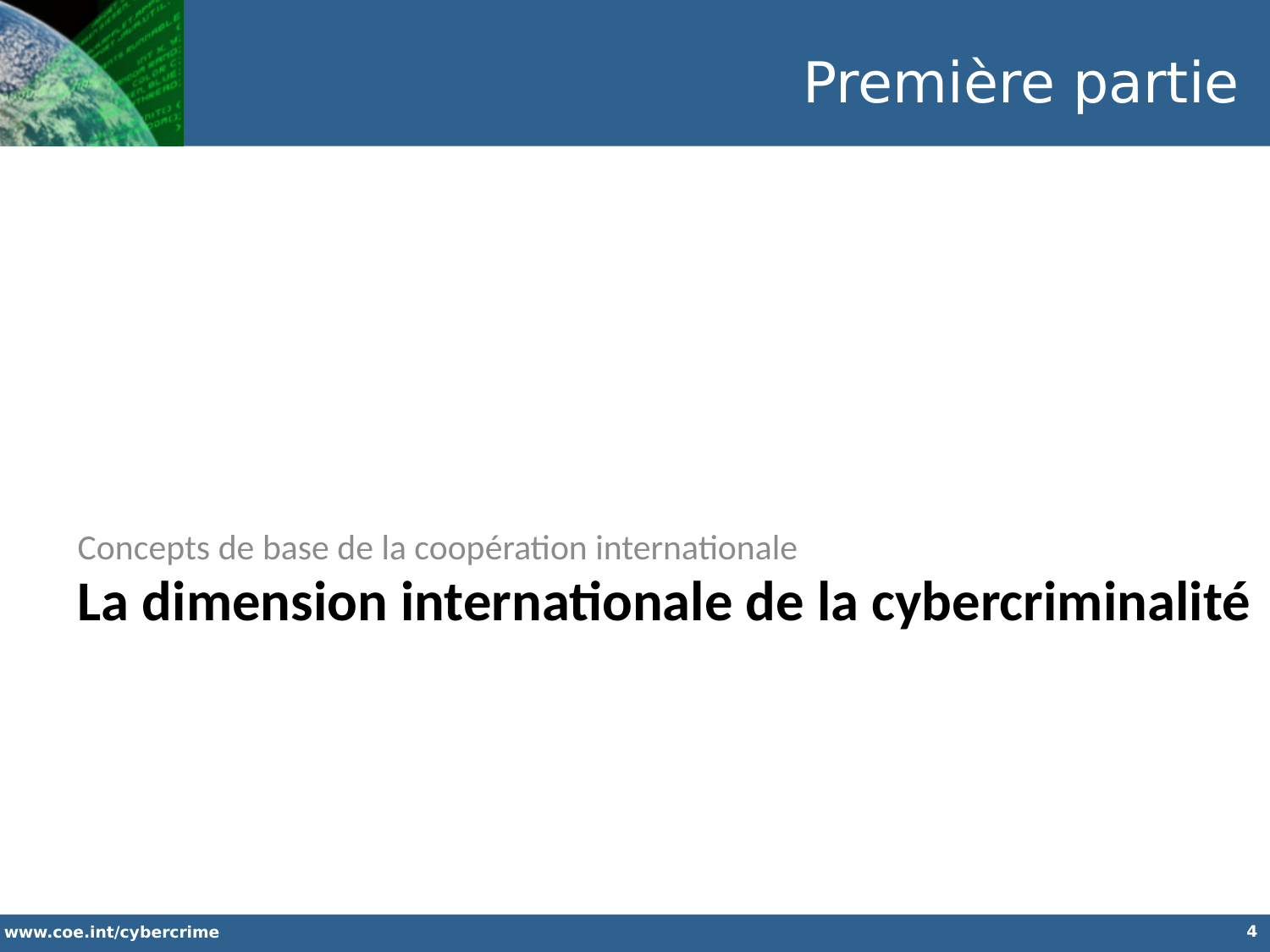

Première partie
Concepts de base de la coopération internationale
La dimension internationale de la cybercriminalité
4